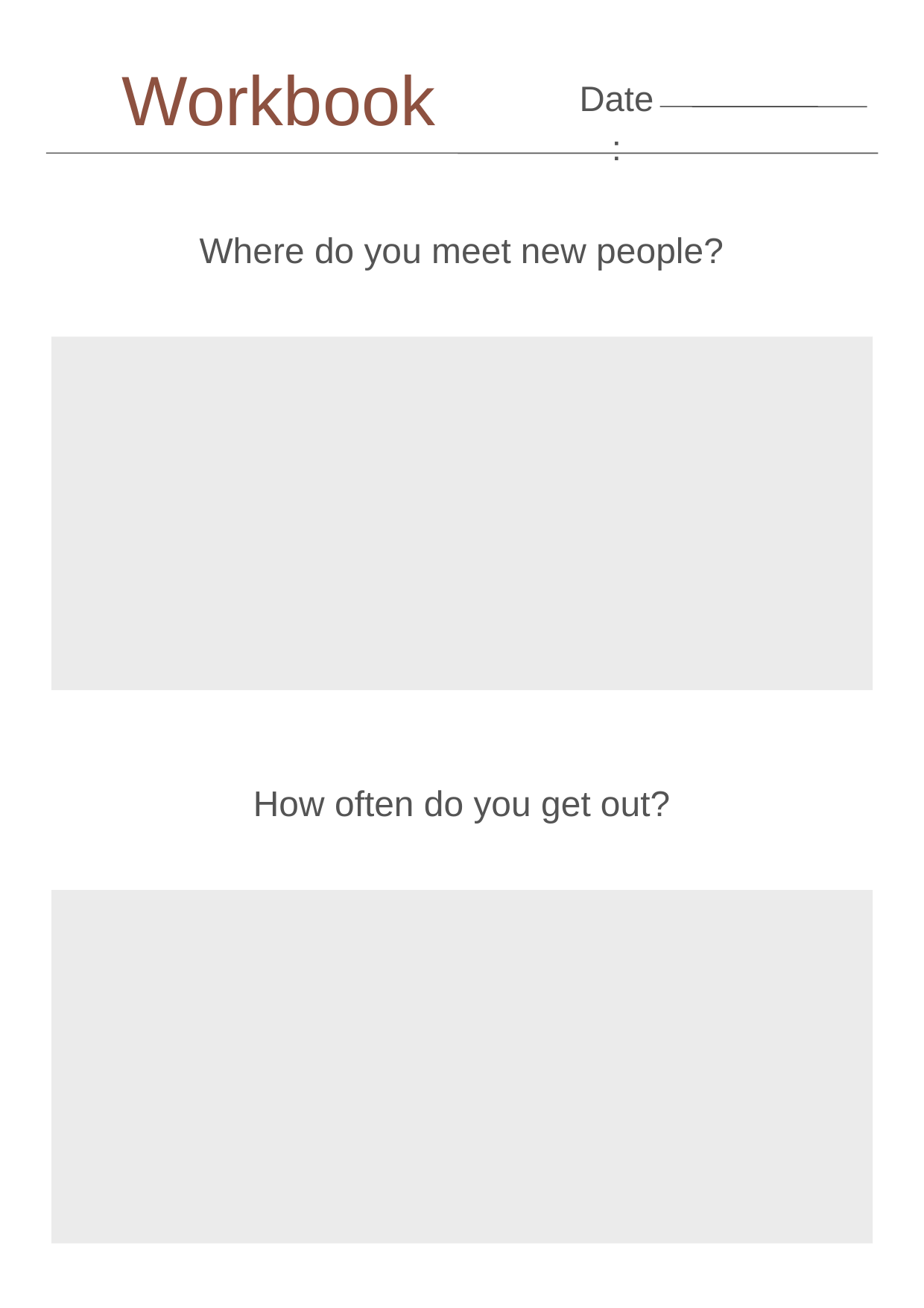

Workbook
Date:

Where do you meet new people?

How often do you get out?